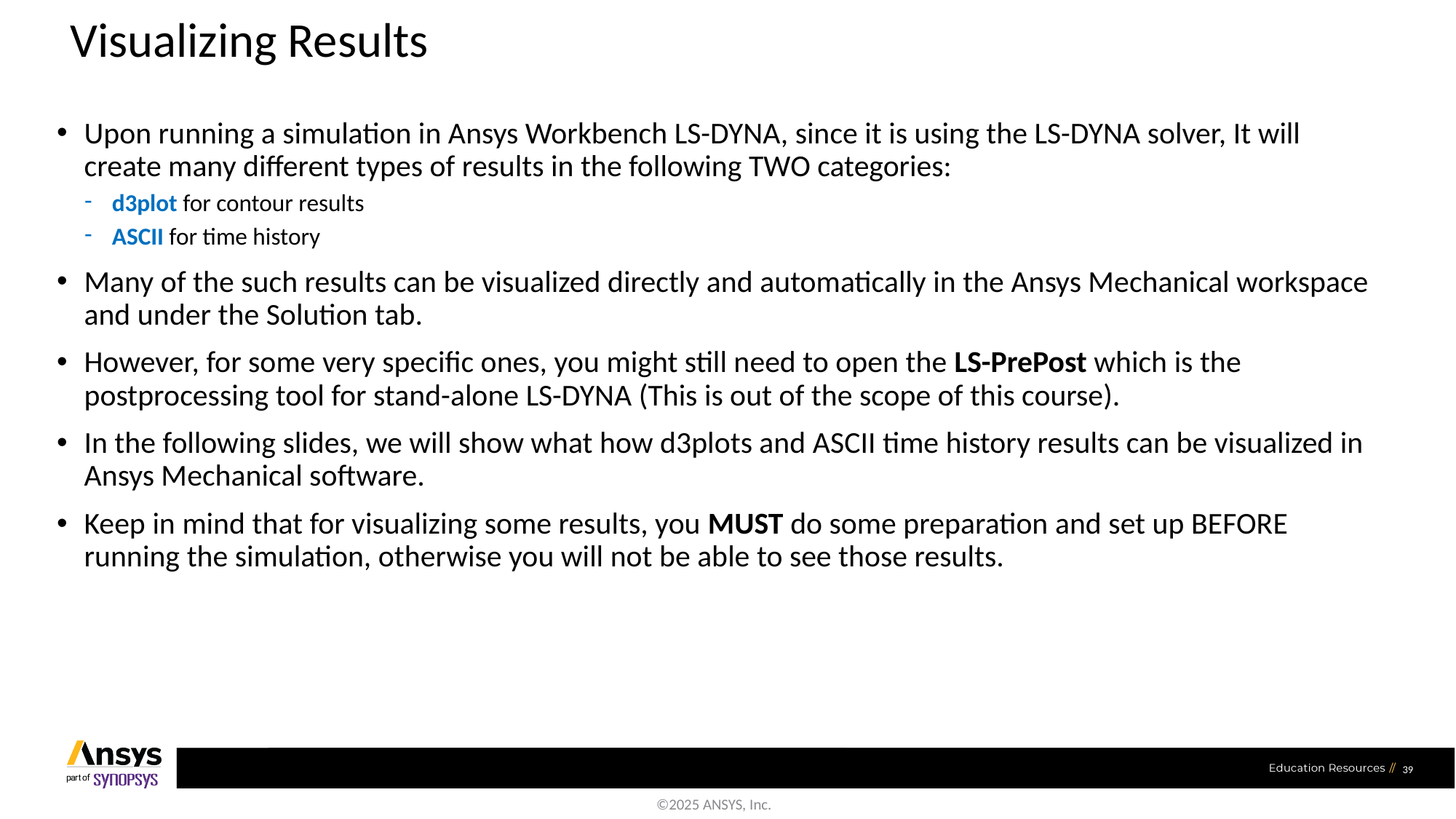

# Visualizing Results
Upon running a simulation in Ansys Workbench LS-DYNA, since it is using the LS-DYNA solver, It will create many different types of results in the following TWO categories:
d3plot for contour results
ASCII for time history
Many of the such results can be visualized directly and automatically in the Ansys Mechanical workspace and under the Solution tab.
However, for some very specific ones, you might still need to open the LS-PrePost which is the postprocessing tool for stand-alone LS-DYNA (This is out of the scope of this course).
In the following slides, we will show what how d3plots and ASCII time history results can be visualized in Ansys Mechanical software.
Keep in mind that for visualizing some results, you MUST do some preparation and set up BEFORE running the simulation, otherwise you will not be able to see those results.

39